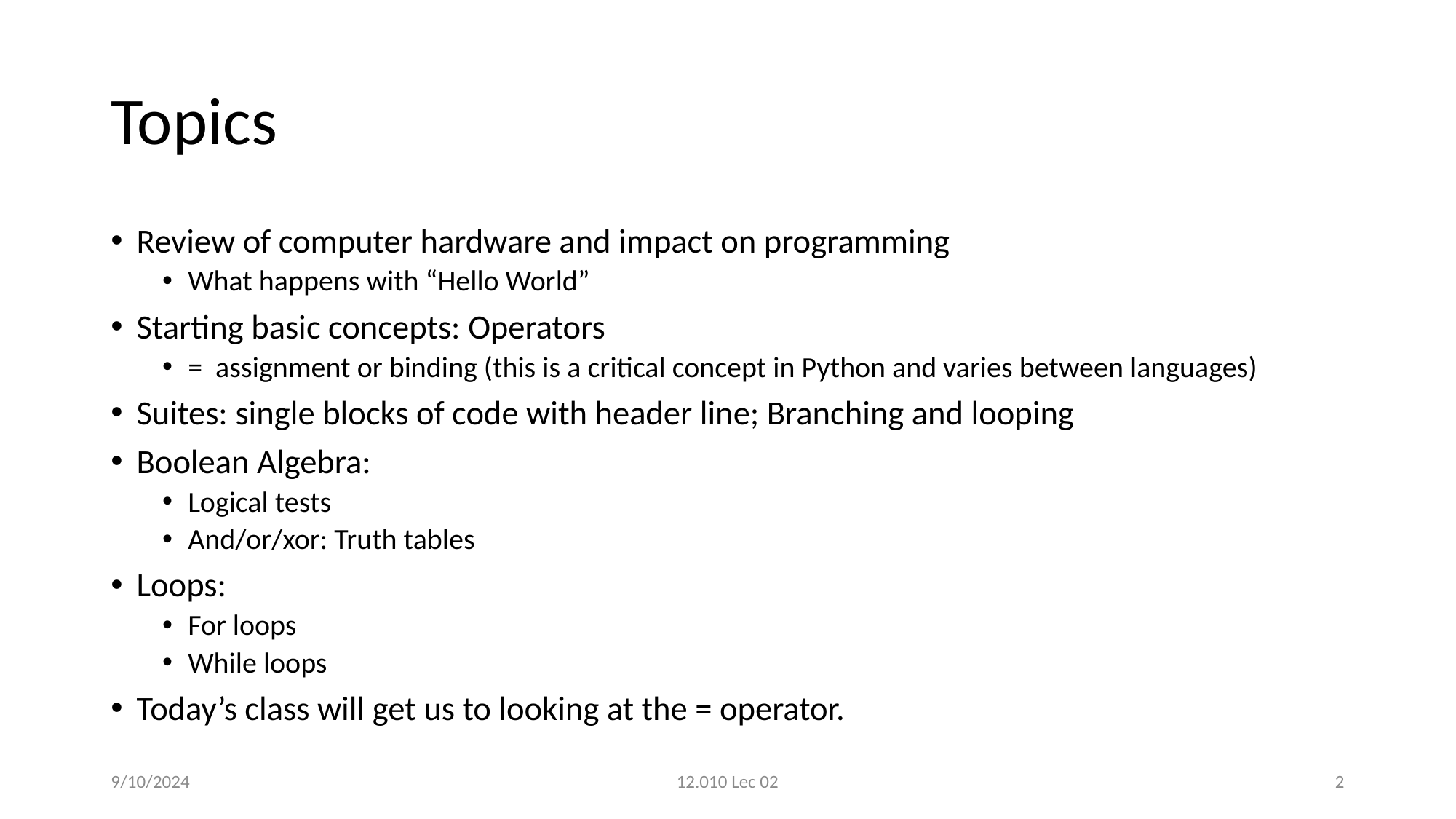

# Topics
Review of computer hardware and impact on programming
What happens with “Hello World”
Starting basic concepts: Operators
=  assignment or binding (this is a critical concept in Python and varies between languages)
Suites: single blocks of code with header line; Branching and looping
Boolean Algebra:
Logical tests
And/or/xor: Truth tables
Loops:
For loops
While loops
Today’s class will get us to looking at the = operator.
9/10/2024
12.010 Lec 02
2